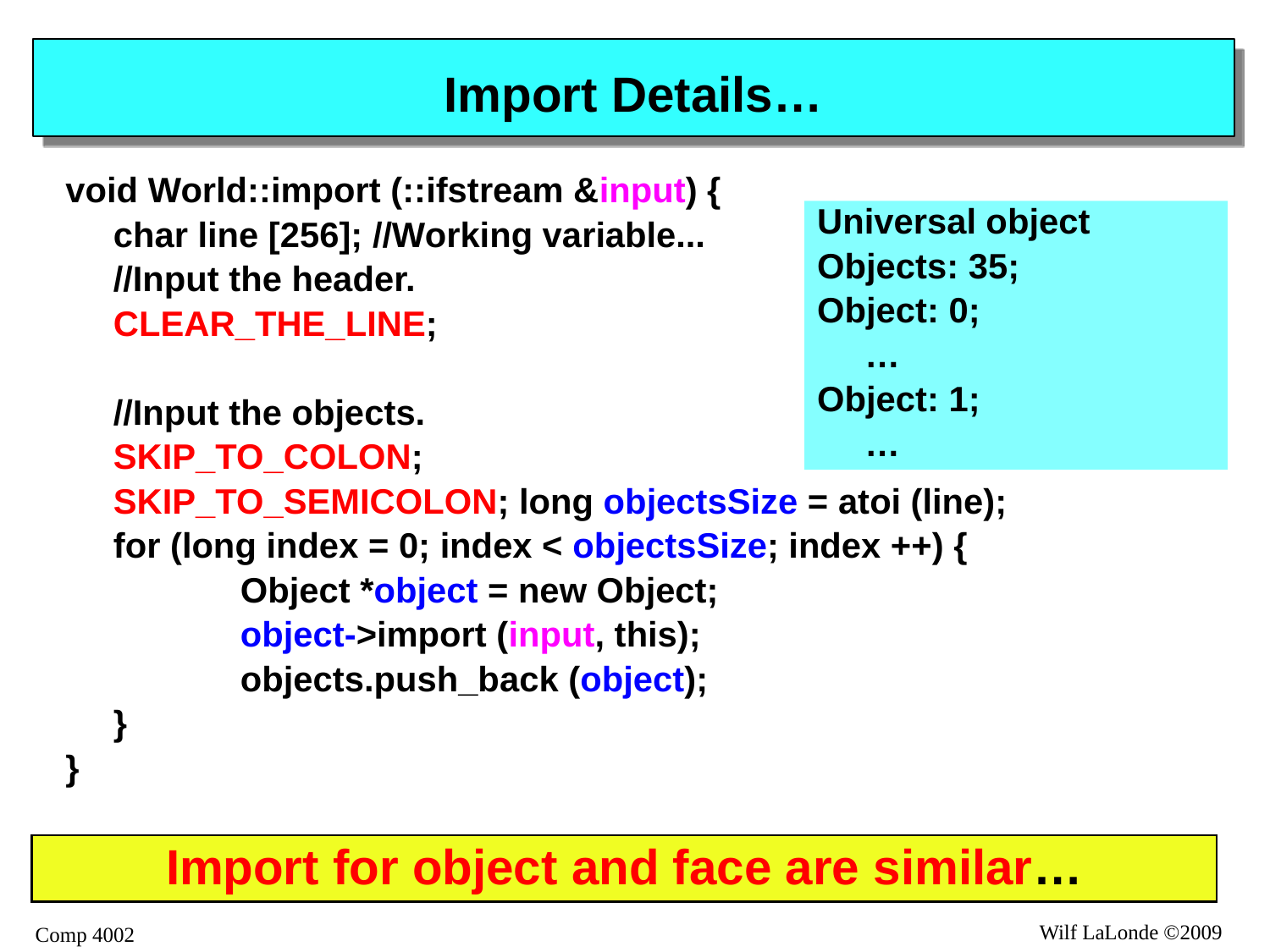

# Import Details…
void World::import (::ifstream &input) {
	char line [256]; //Working variable...
	//Input the header.
	CLEAR_THE_LINE;

	//Input the objects.
	SKIP_TO_COLON;
	SKIP_TO_SEMICOLON; long objectsSize = atoi (line);
	for (long index = 0; index < objectsSize; index ++) {
		Object *object = new Object;
		object->import (input, this);
		objects.push_back (object);
	}
}
Universal object
Objects: 35;
Object: 0;
	…
Object: 1;
	…
Import for object and face are similar…